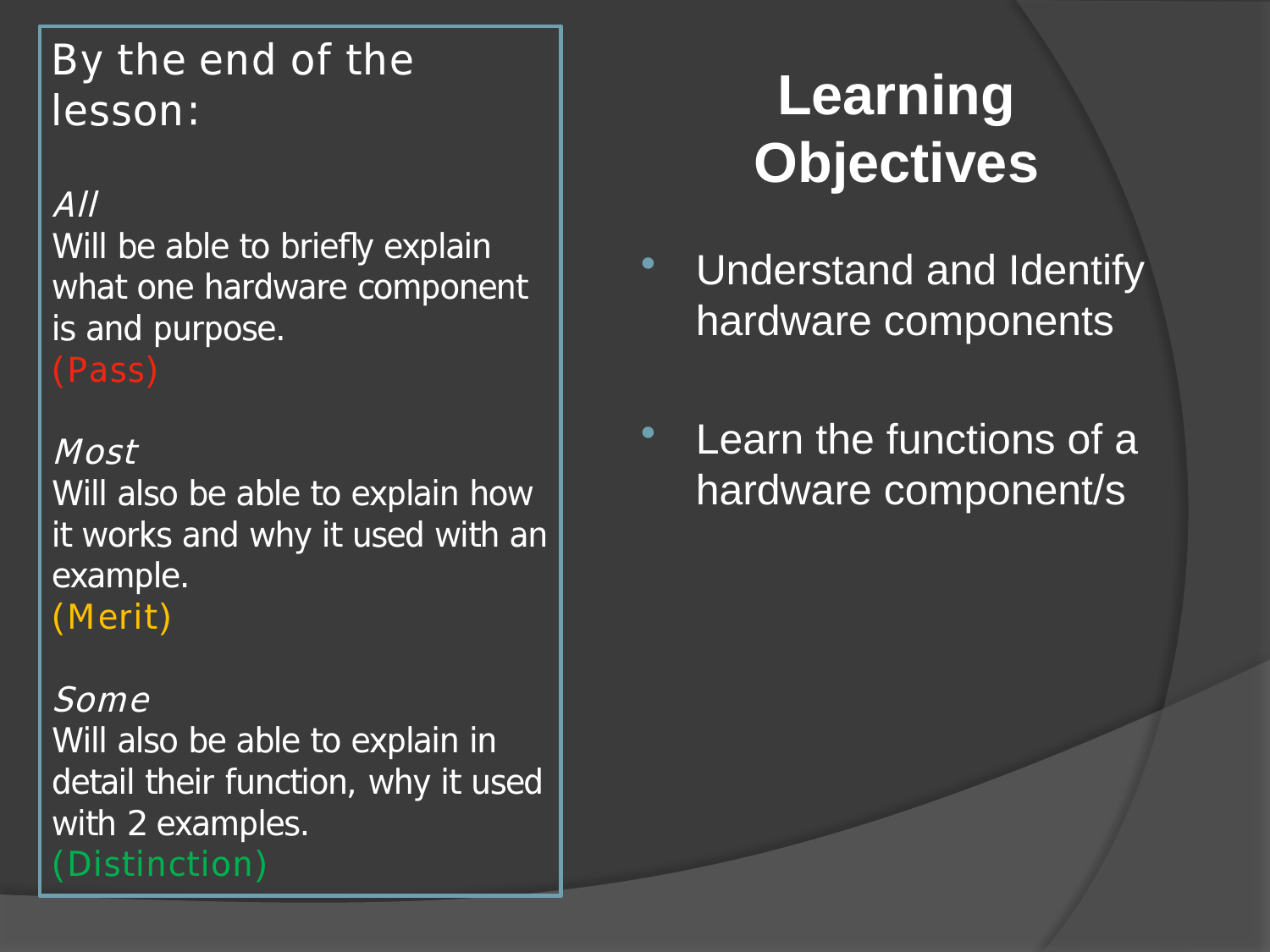

By the end of the lesson:

All
Will be able to briefly explain what one hardware component is and purpose.
(Pass)

Most
Will also be able to explain how it works and why it used with an example.
(Merit)

Some
Will also be able to explain in detail their function, why it used with 2 examples.
(Distinction)
# Learning Objectives
Understand and Identify hardware components

Learn the functions of a hardware component/s